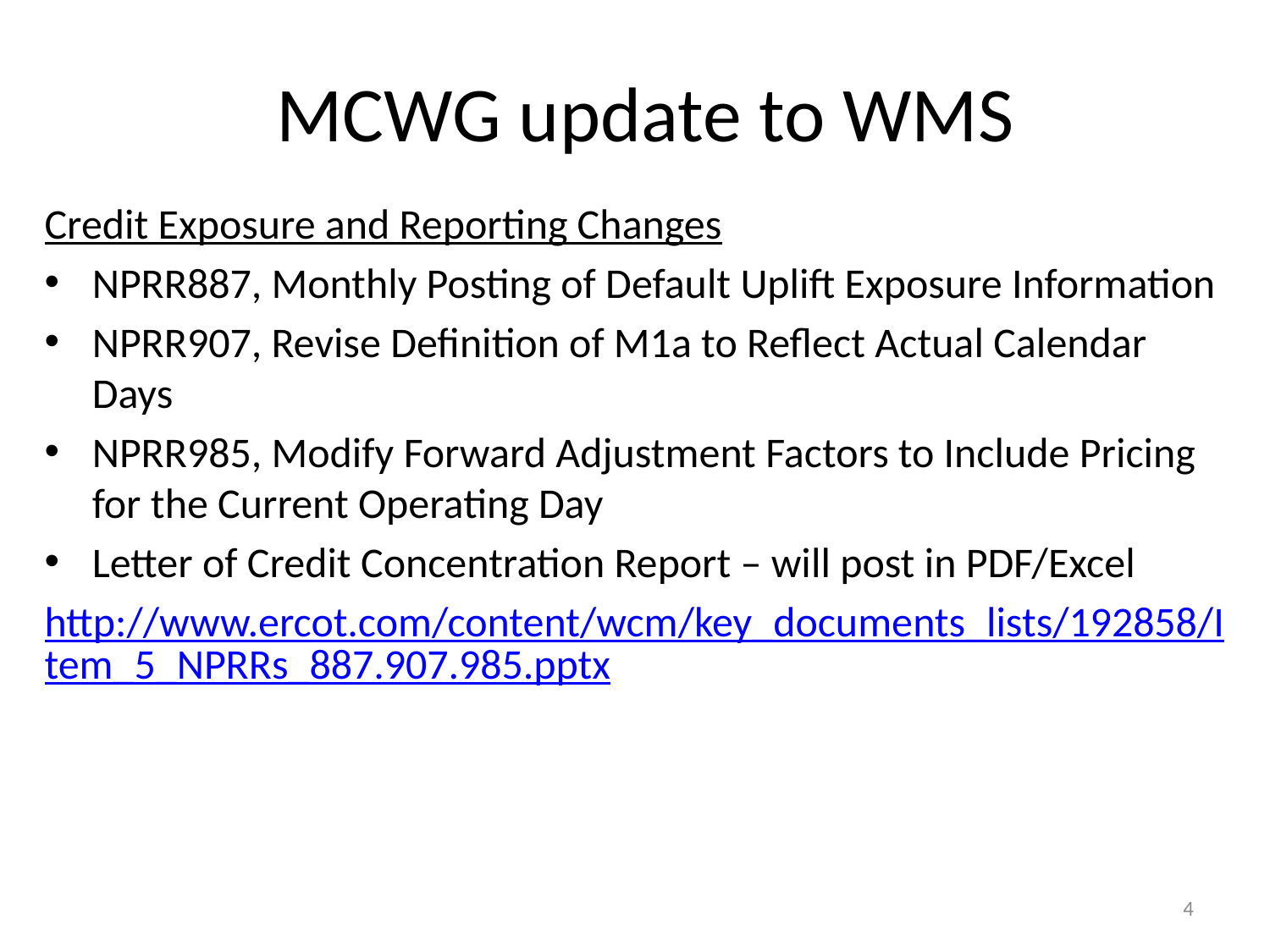

# MCWG update to WMS
Credit Exposure and Reporting Changes
NPRR887, Monthly Posting of Default Uplift Exposure Information
NPRR907, Revise Definition of M1a to Reflect Actual Calendar Days
NPRR985, Modify Forward Adjustment Factors to Include Pricing for the Current Operating Day
Letter of Credit Concentration Report – will post in PDF/Excel
http://www.ercot.com/content/wcm/key_documents_lists/192858/Item_5_NPRRs_887.907.985.pptx

4